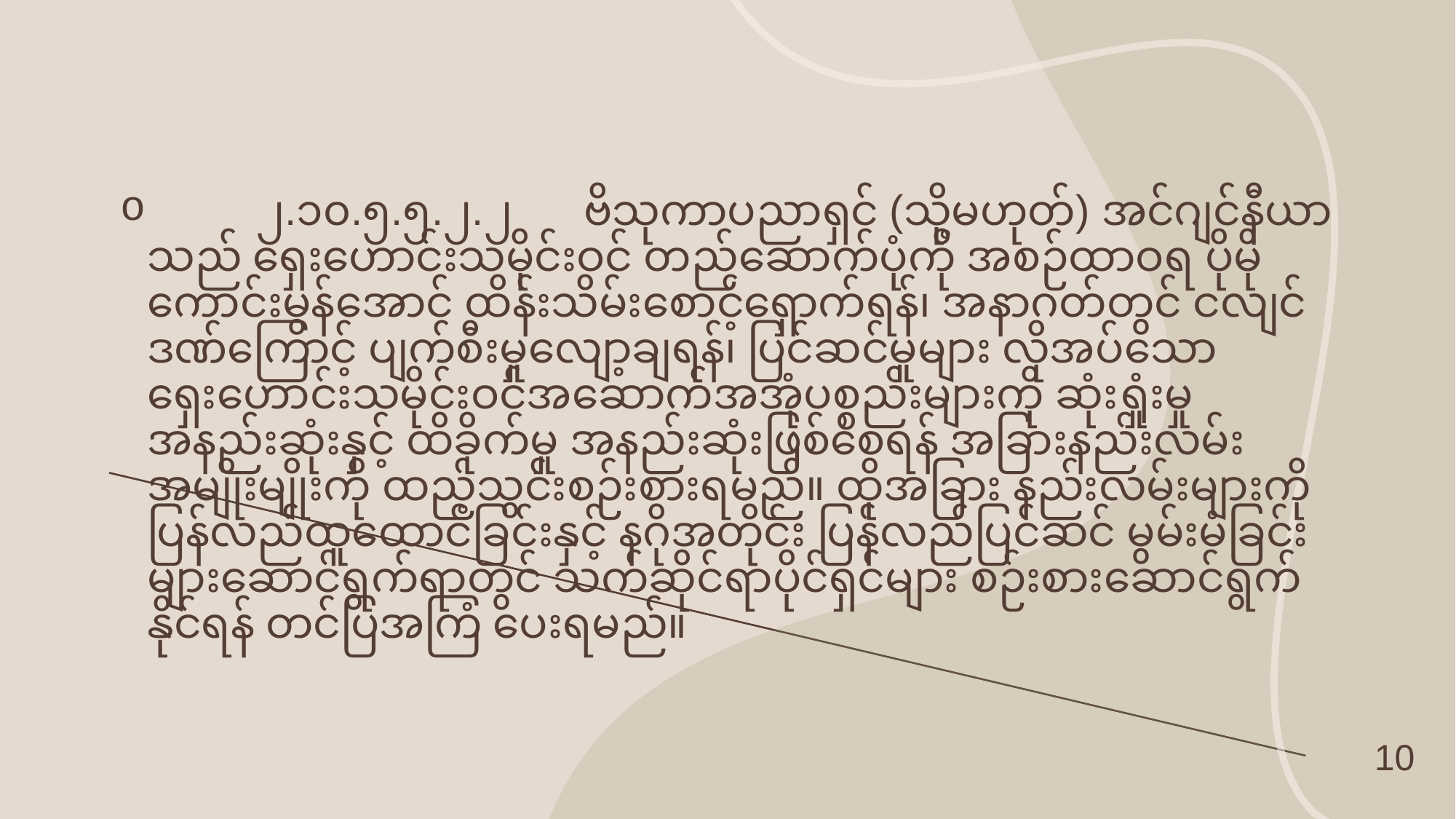

၂.၁၀.၅.၅.၂.၂	ဗိသုကာပညာရှင် (သို့မဟုတ်) အင်ဂျင်နီယာသည် ရှေးဟောင်းသမိုင်းဝင် တည်ဆောက်ပုံကို အစဉ်ထာဝရ ပိုမိုကောင်းမွန်အောင် ထိန်းသိမ်းစောင့်ရှောက်ရန်၊ အနာဂတ်တွင် ငလျင်ဒဏ်ကြောင့် ပျက်စီးမှုလျော့ချရန်၊ ပြင်ဆင်မှုများ လိုအပ်သော ရှေးဟောင်းသမိုင်းဝင်အဆောက်အအုံပစ္စည်းများကို ဆုံးရှုံးမှုအနည်းဆုံးနှင့် ထိခိုက်မှု အနည်းဆုံးဖြစ်စေရန် အခြားနည်းလမ်းအမျိုးမျိုးကို ထည့်သွင်းစဉ်းစားရမည်။ ထိုအခြား နည်းလမ်းများကို ပြန်လည်ထူထောင်ခြင်းနှင့် နဂိုအတိုင်း ပြန်လည်ပြင်ဆင် မွမ်းမံခြင်း များဆောင်ရွက်ရာတွင် သက်ဆိုင်ရာပိုင်ရှင်များ စဉ်းစားဆောင်ရွက်နိုင်ရန် တင်ပြအကြံ ပေးရမည်။
10